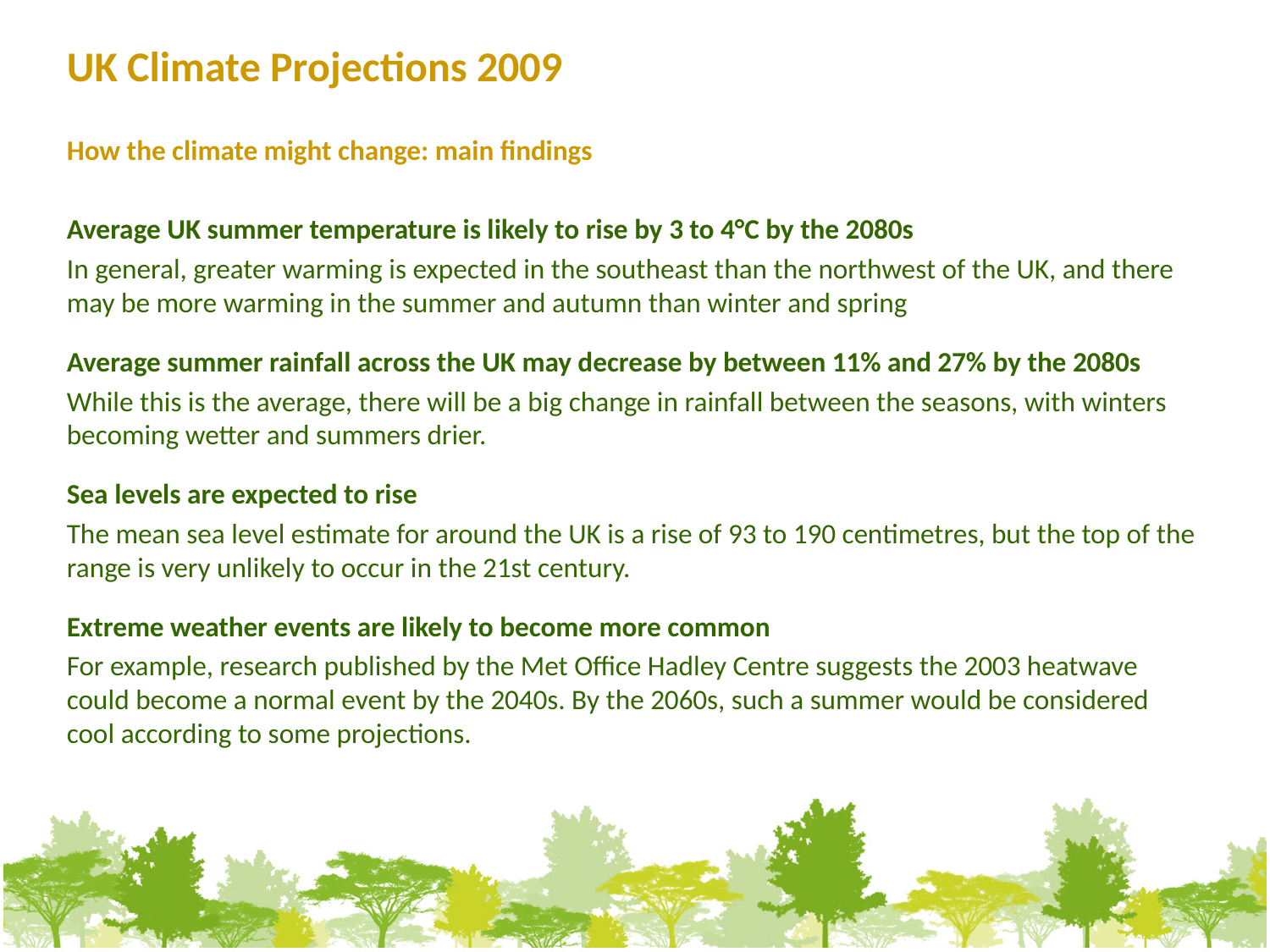

UK Climate Projections 2009
How the climate might change: main findings

Average UK summer temperature is likely to rise by 3 to 4°C by the 2080s
In general, greater warming is expected in the southeast than the northwest of the UK, and there may be more warming in the summer and autumn than winter and spring

Average summer rainfall across the UK may decrease by between 11% and 27% by the 2080s
While this is the average, there will be a big change in rainfall between the seasons, with winters becoming wetter and summers drier.

Sea levels are expected to rise
The mean sea level estimate for around the UK is a rise of 93 to 190 centimetres, but the top of the range is very unlikely to occur in the 21st century.

Extreme weather events are likely to become more common
For example, research published by the Met Office Hadley Centre suggests the 2003 heatwave  could become a normal event by the 2040s. By the 2060s, such a summer would be considered cool according to some projections.